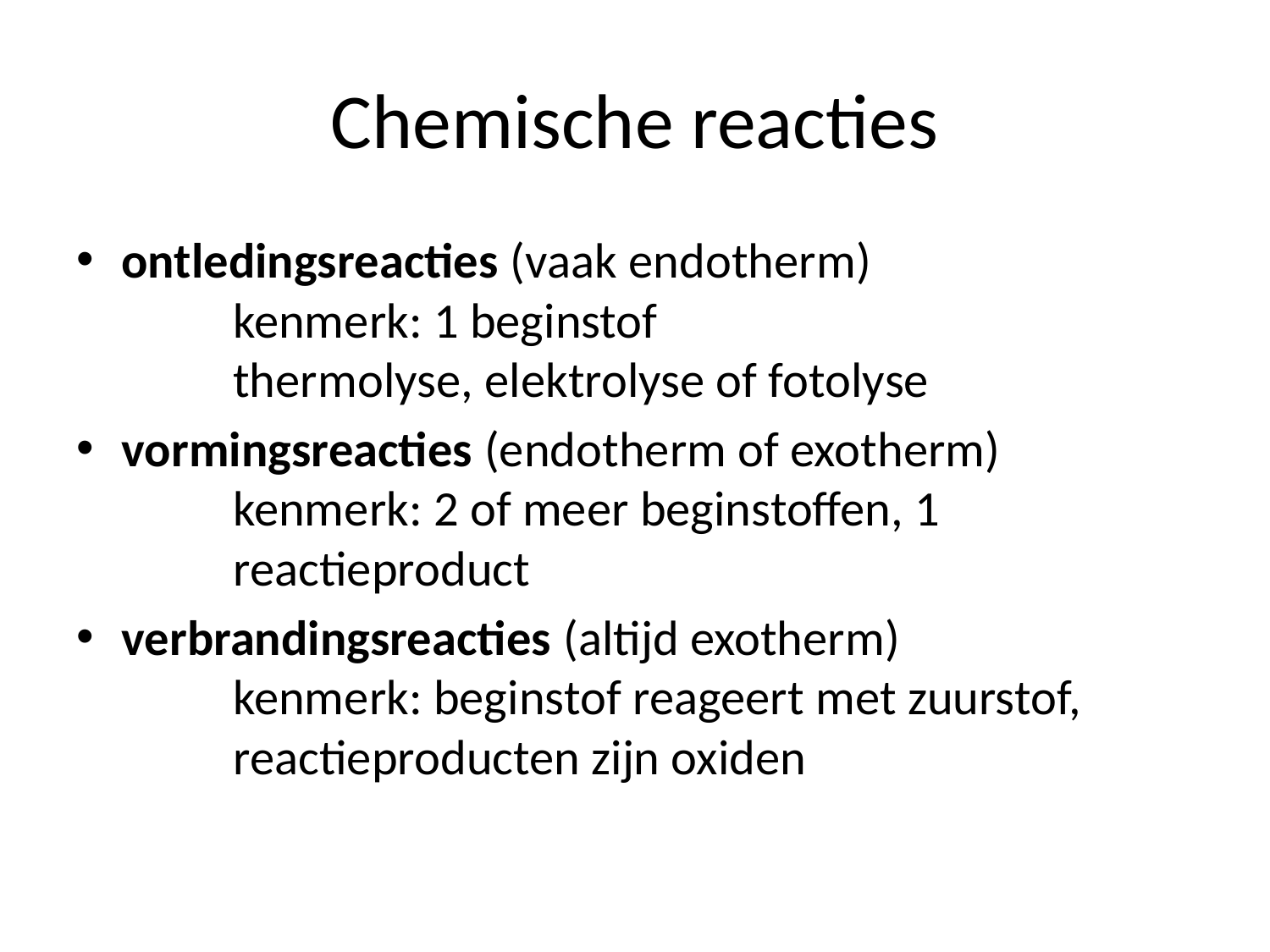

# Chemische reacties
ontledingsreacties (vaak endotherm)
	kenmerk: 1 beginstof
	thermolyse, elektrolyse of fotolyse
vormingsreacties (endotherm of exotherm)
	kenmerk: 2 of meer beginstoffen, 1
 	reactieproduct
verbrandingsreacties (altijd exotherm)
	kenmerk: beginstof reageert met zuurstof,
 	reactieproducten zijn oxiden